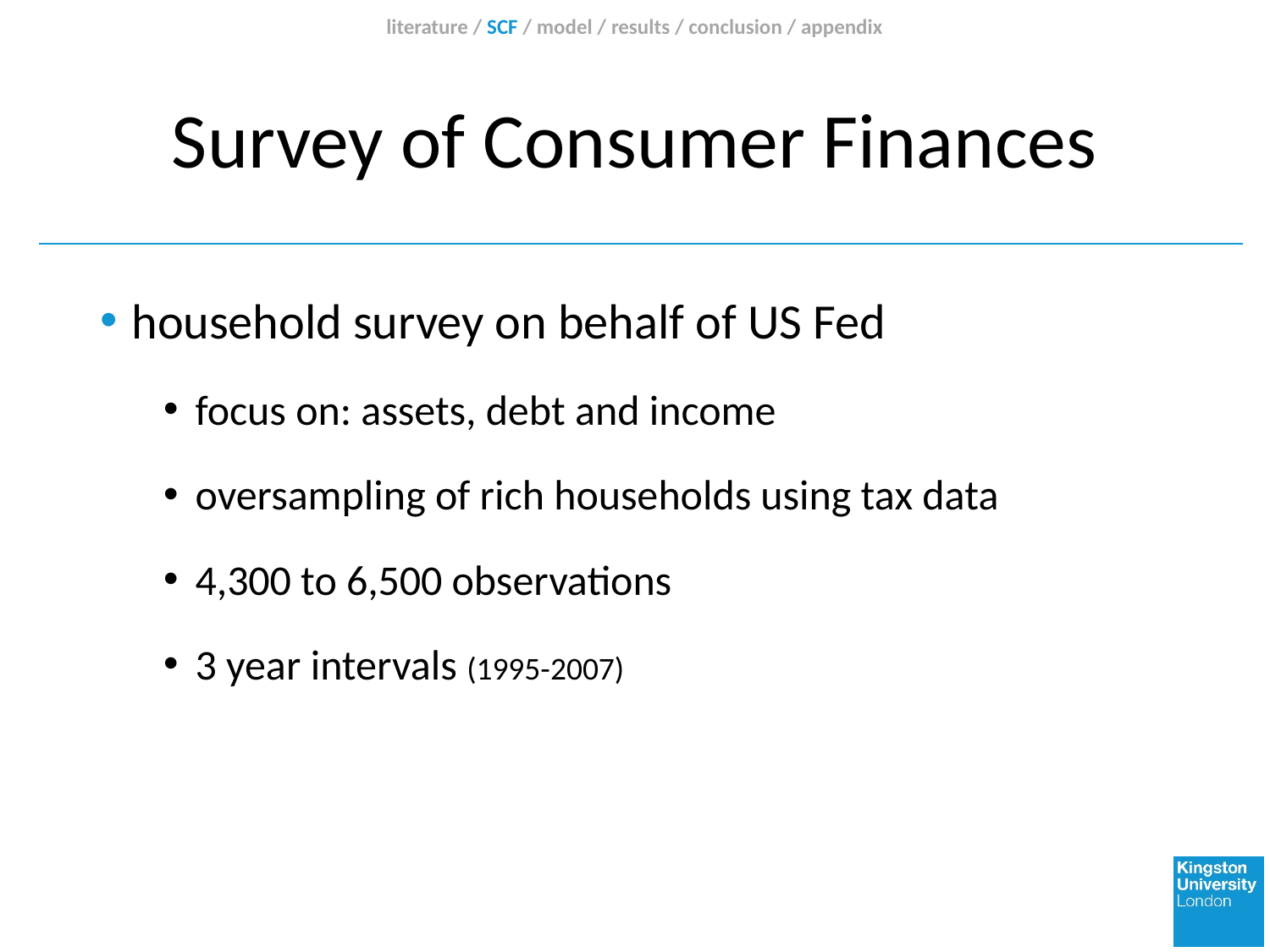

literature / SCF / model / results / conclusion / appendix
# Survey of Consumer Finances
household survey on behalf of US Fed
focus on: assets, debt and income
oversampling of rich households using tax data
4,300 to 6,500 observations
3 year intervals (1995-2007)